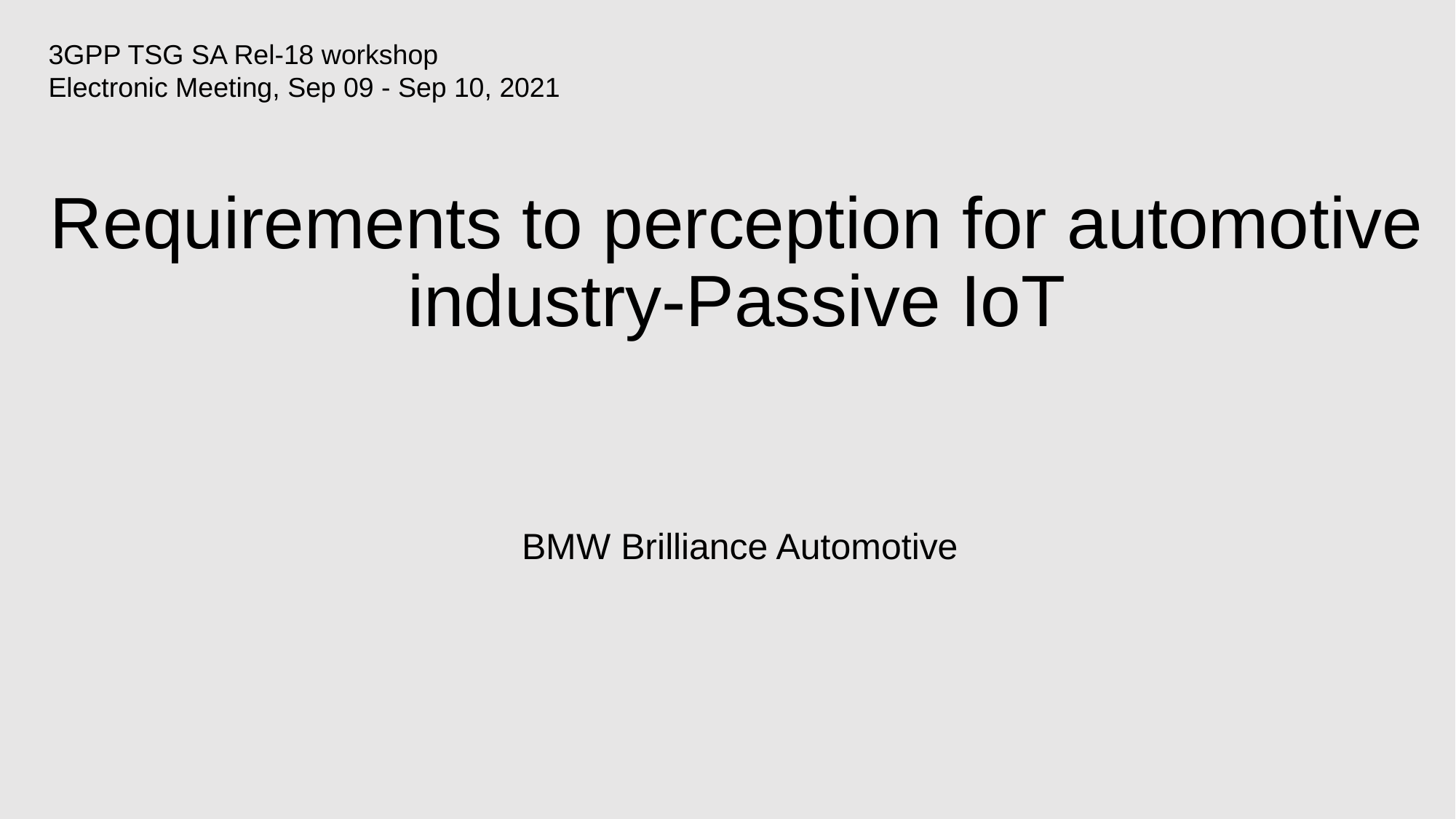

3GPP TSG SA Rel-18 workshop
Electronic Meeting, Sep 09 - Sep 10, 2021
# Requirements to perception for automotive industry-Passive IoT
BMW Brilliance Automotive